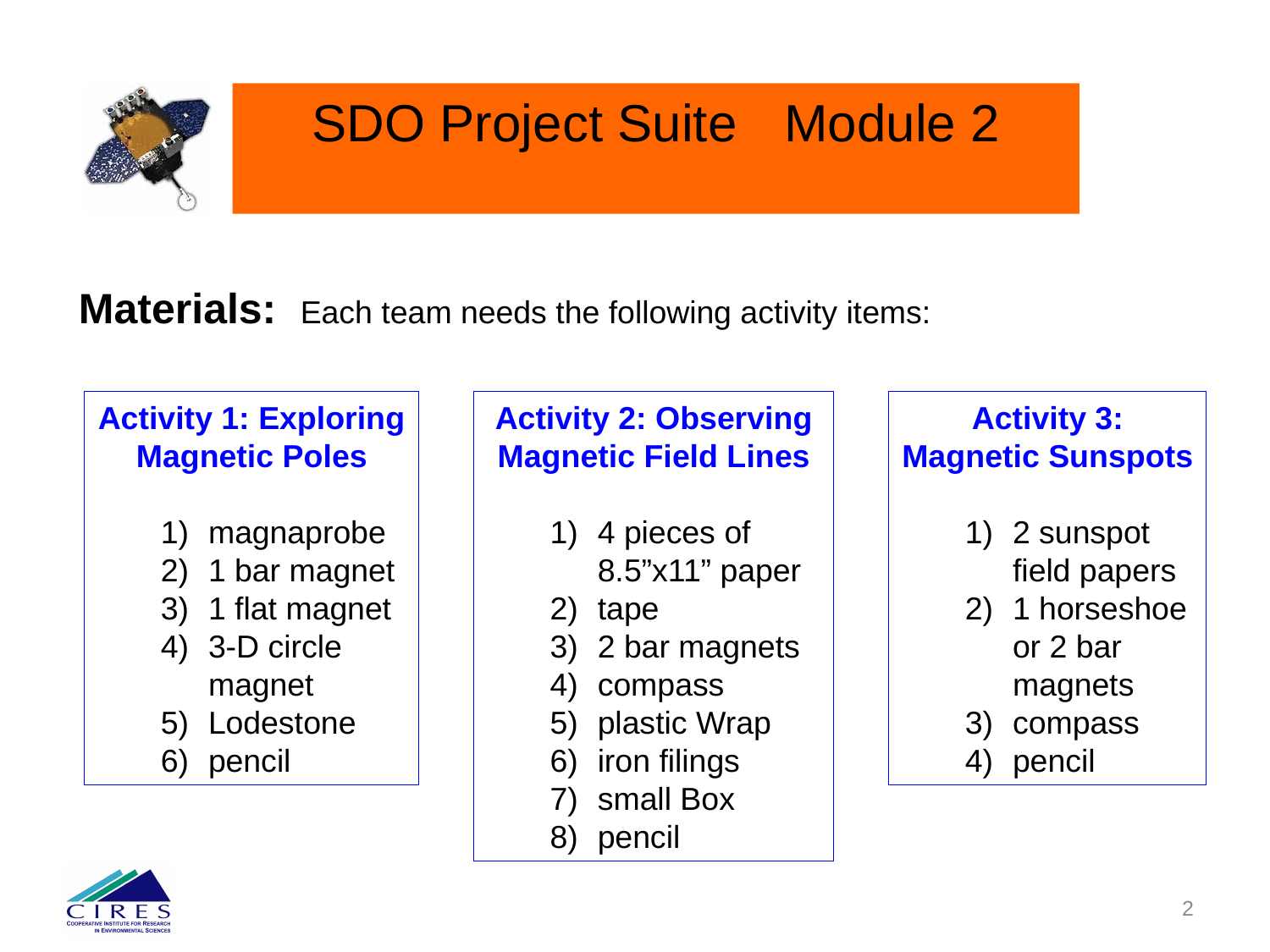

Materials:  Each team needs the following activity items:
Activity 1: Exploring Magnetic Poles

magnaprobe
1 bar magnet
1 flat magnet
3-D circle magnet
Lodestone
pencil
Activity 2: Observing Magnetic Field Lines

4 pieces of 8.5”x11” paper
tape
2 bar magnets
compass
plastic Wrap
iron filings
small Box
pencil
Activity 3: Magnetic Sunspots

2 sunspot field papers
1 horseshoe or 2 bar magnets
compass
pencil
2